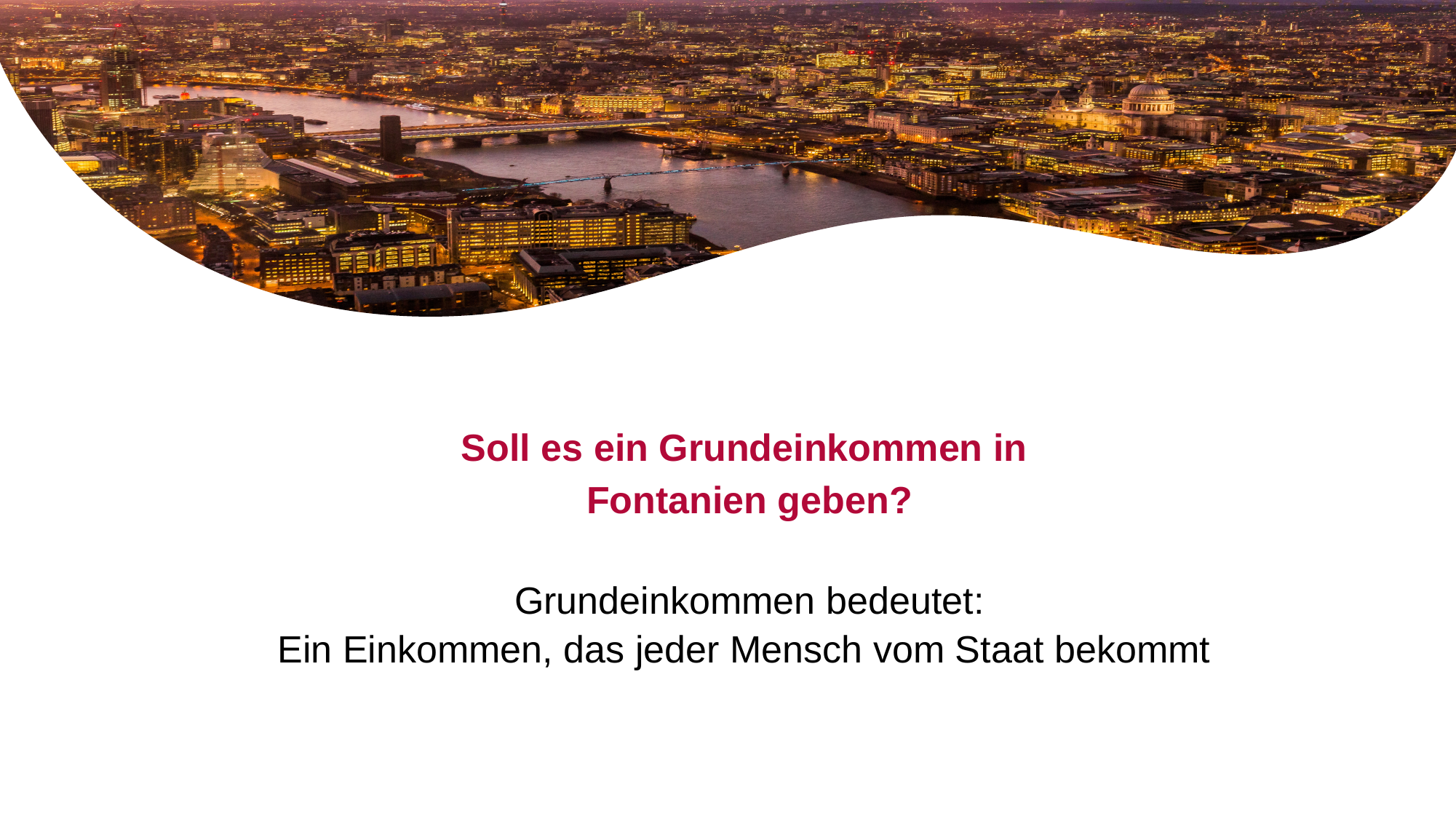

Soll es ein Grundeinkommen in
Fontanien geben?

Grundeinkommen bedeutet:
Ein Einkommen, das jeder Mensch vom Staat bekommt